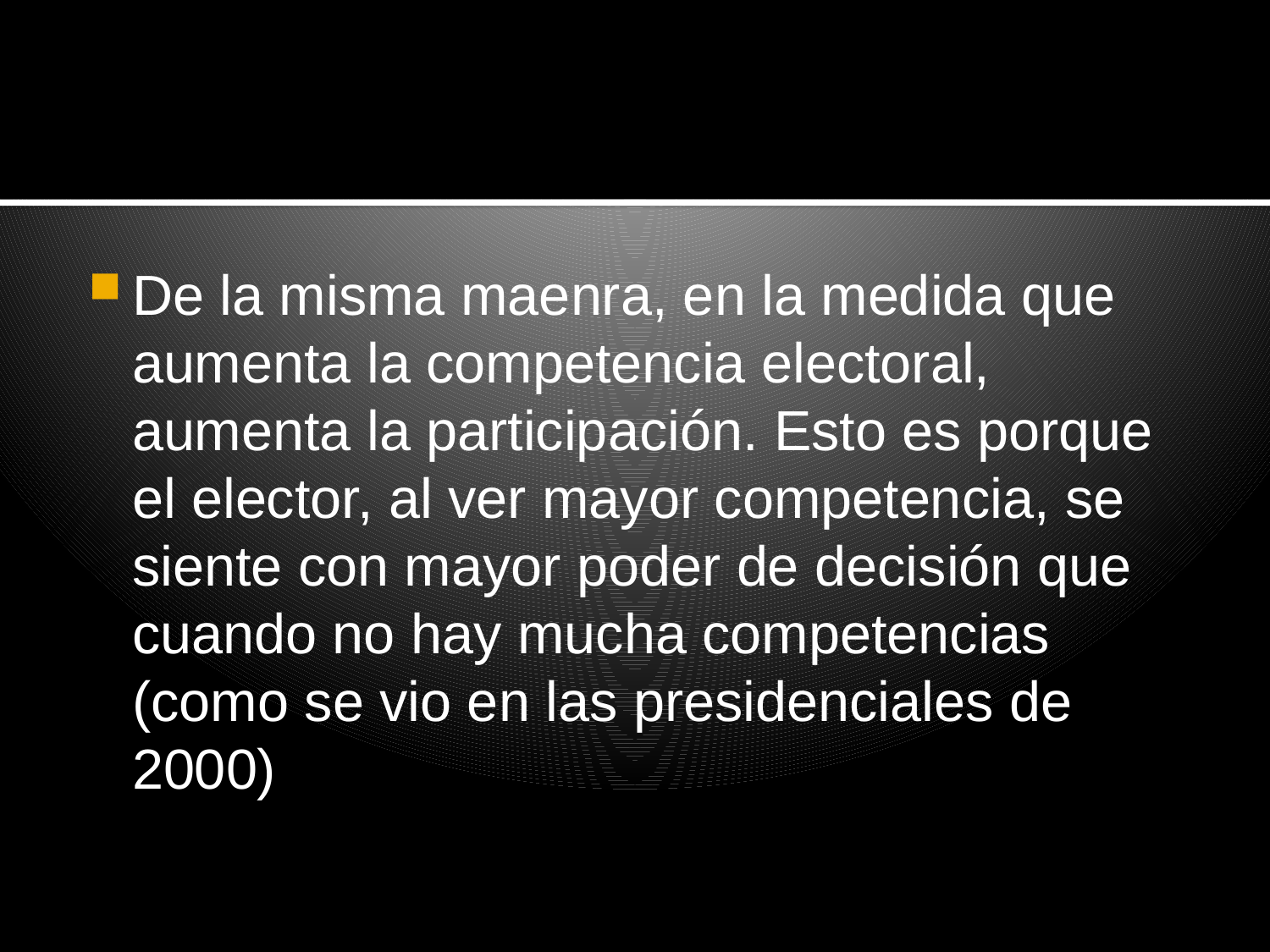

#
De la misma maenra, en la medida que aumenta la competencia electoral, aumenta la participación. Esto es porque el elector, al ver mayor competencia, se siente con mayor poder de decisión que cuando no hay mucha competencias (como se vio en las presidenciales de 2000)